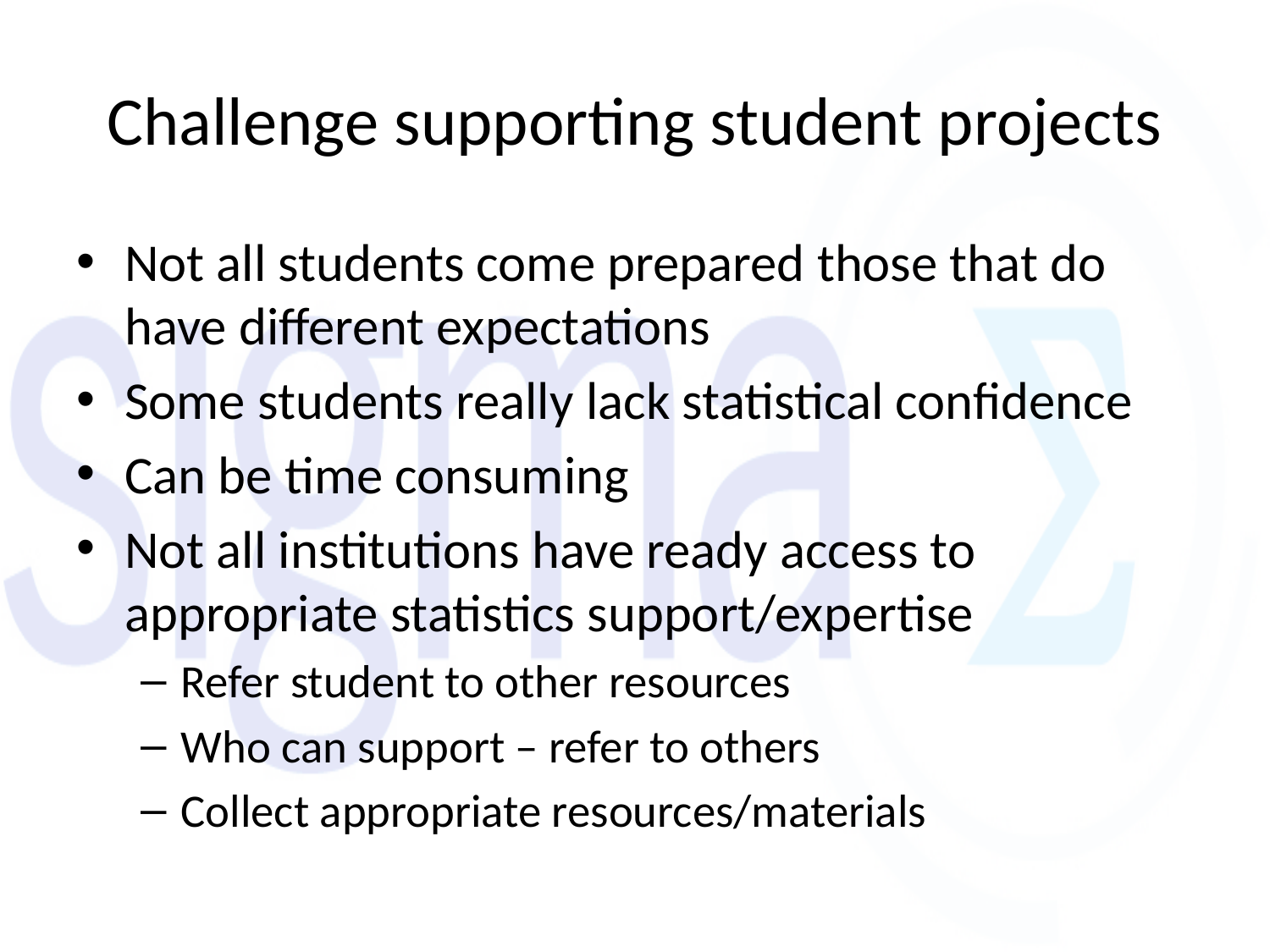

# Challenge supporting student projects
Not all students come prepared those that do have different expectations
Some students really lack statistical confidence
Can be time consuming
Not all institutions have ready access to appropriate statistics support/expertise
Refer student to other resources
Who can support – refer to others
Collect appropriate resources/materials